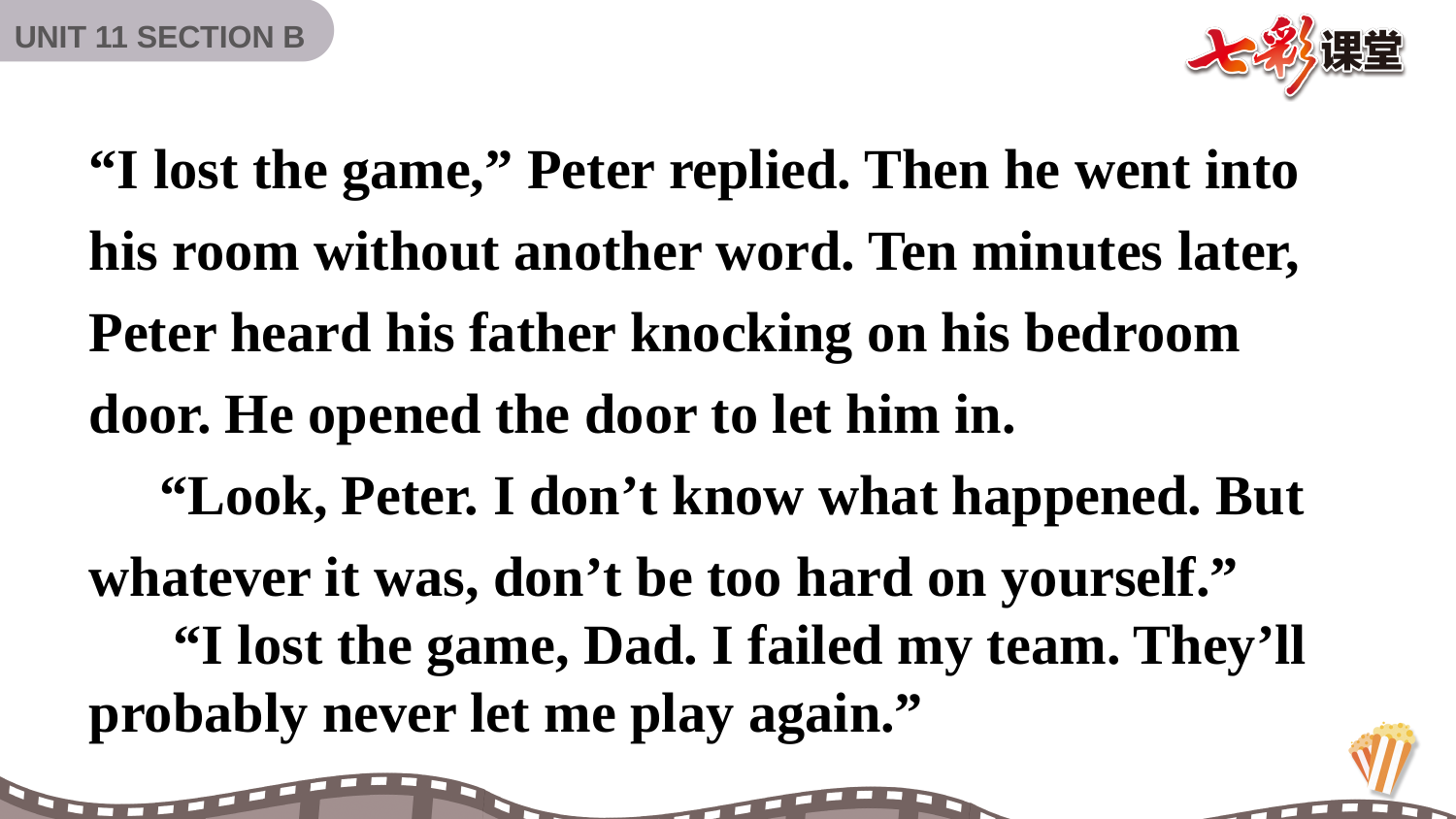

“I lost the game,” Peter replied. Then he went into his room without another word. Ten minutes later, Peter heard his father knocking on his bedroom door. He opened the door to let him in.
     “Look, Peter. I don’t know what happened. But whatever it was, don’t be too hard on yourself.”
      “I lost the game, Dad. I failed my team. They’ll probably never let me play again.”